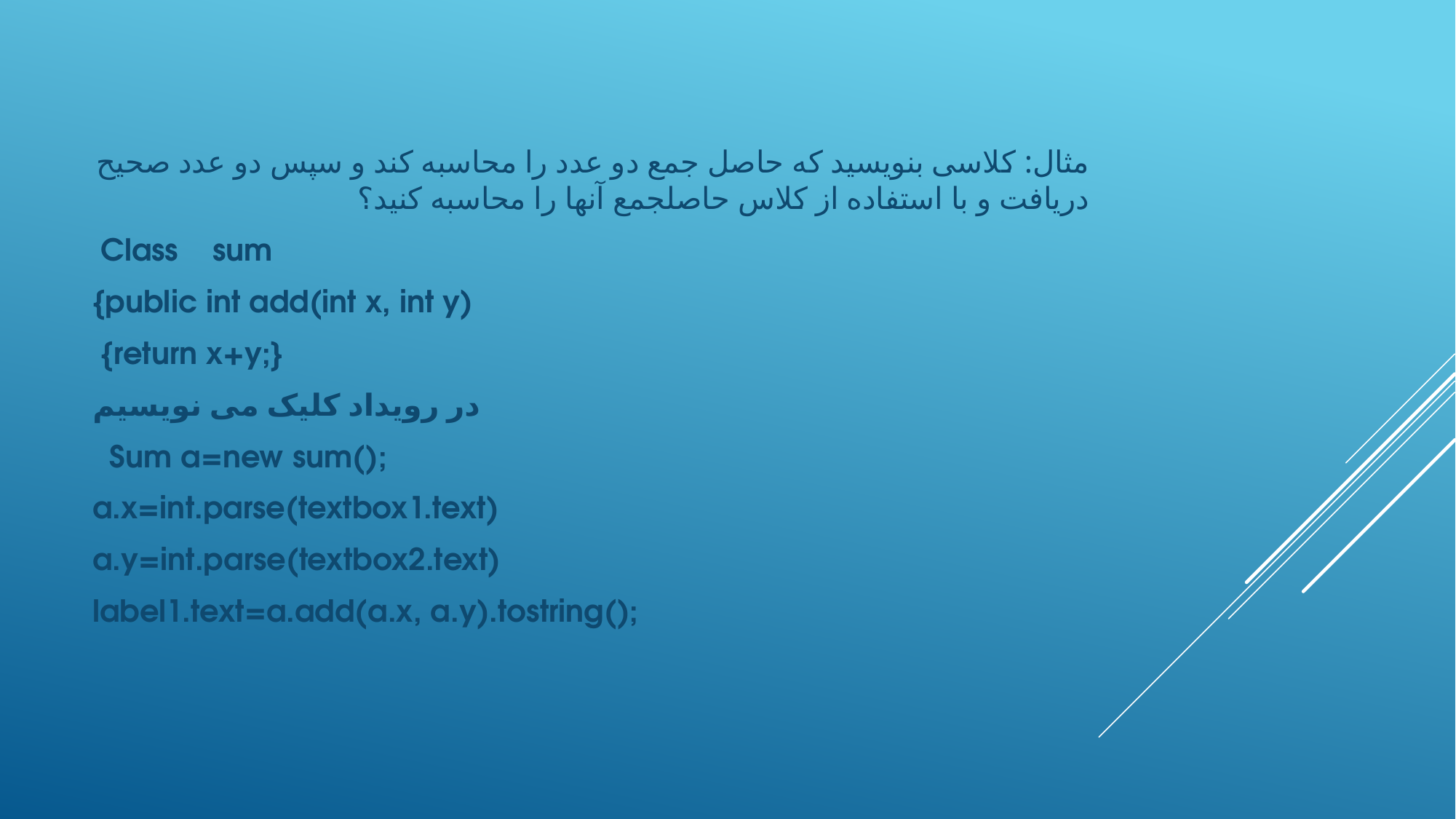

مثال: کلاسی بنویسید که حاصل جمع دو عدد را محاسبه کند و سپس دو عدد صحیح دریافت و با استفاده از کلاس حاصلجمع آنها را محاسبه کنید؟
 Class    sum
{public int add(int x, int y)
 {return x+y;}
در رویداد کلیک می نویسیم
  Sum a=new sum();
a.x=int.parse(textbox1.text)
a.y=int.parse(textbox2.text)
label1.text=a.add(a.x, a.y).tostring();